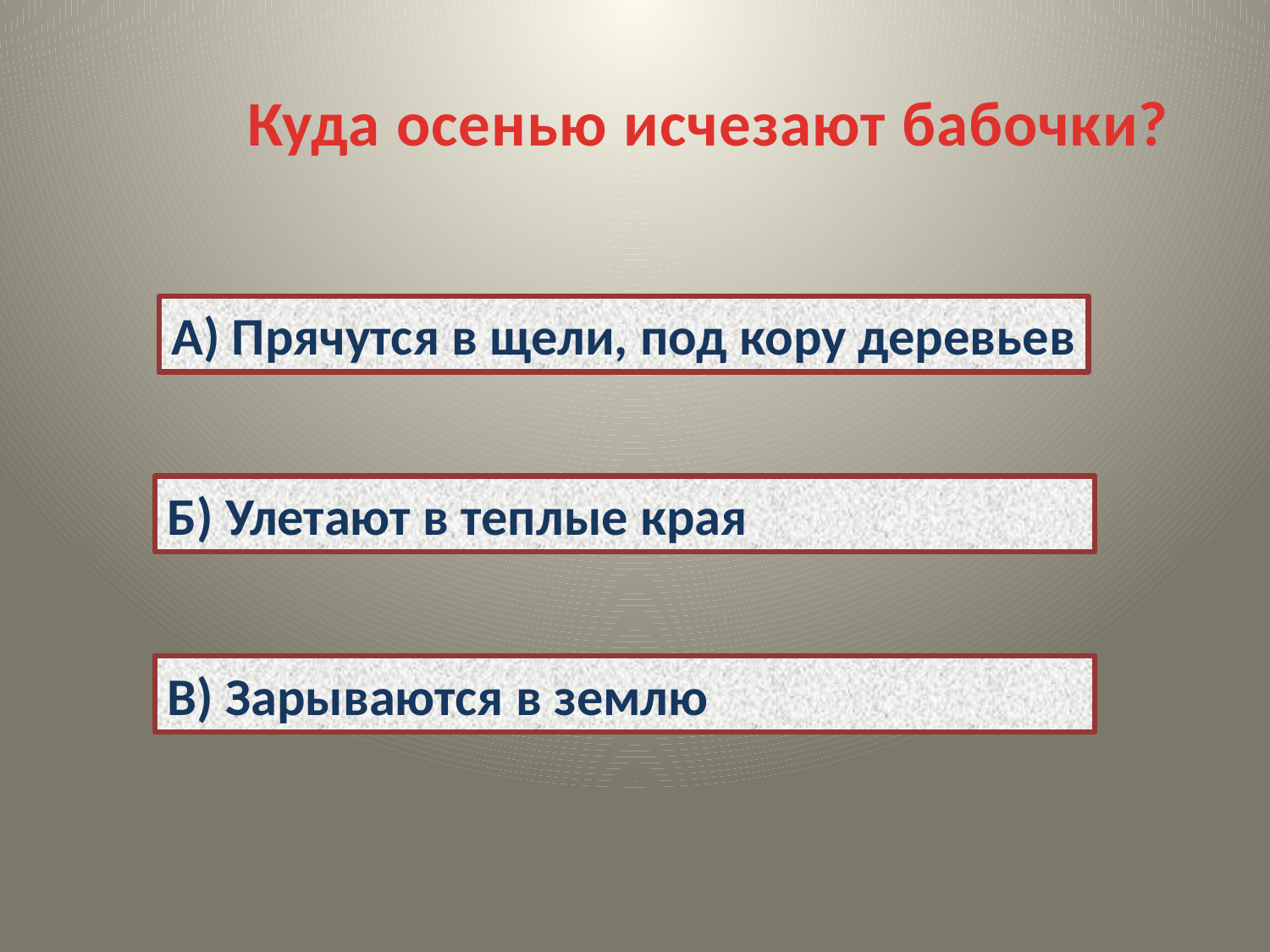

Куда осенью исчезают бабочки?
А) Прячутся в щели, под кору деревьев
Б) Улетают в теплые края
В) Зарываются в землю